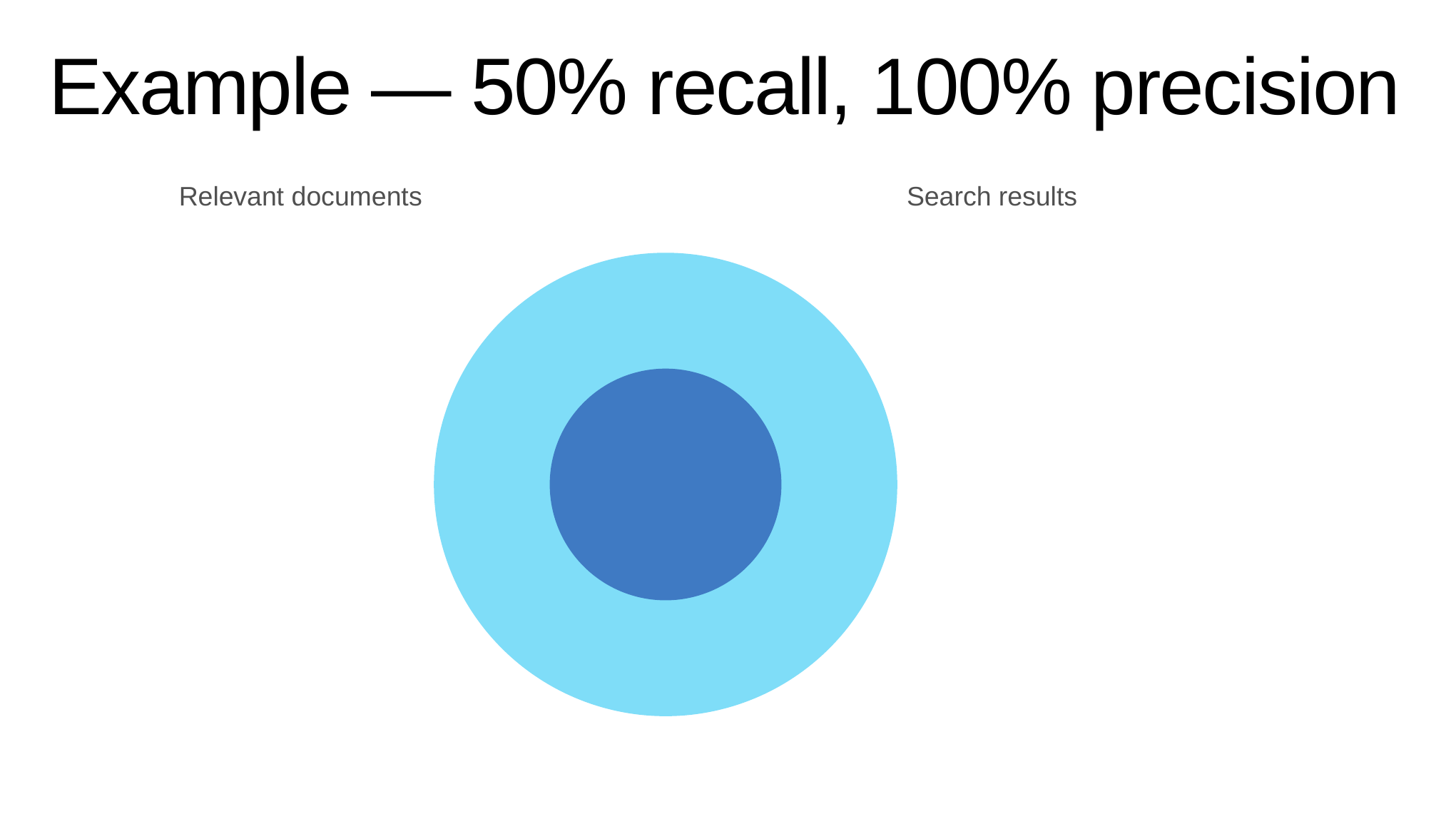

# Example — 50% recall, 100% precision
Relevant documents
Search results